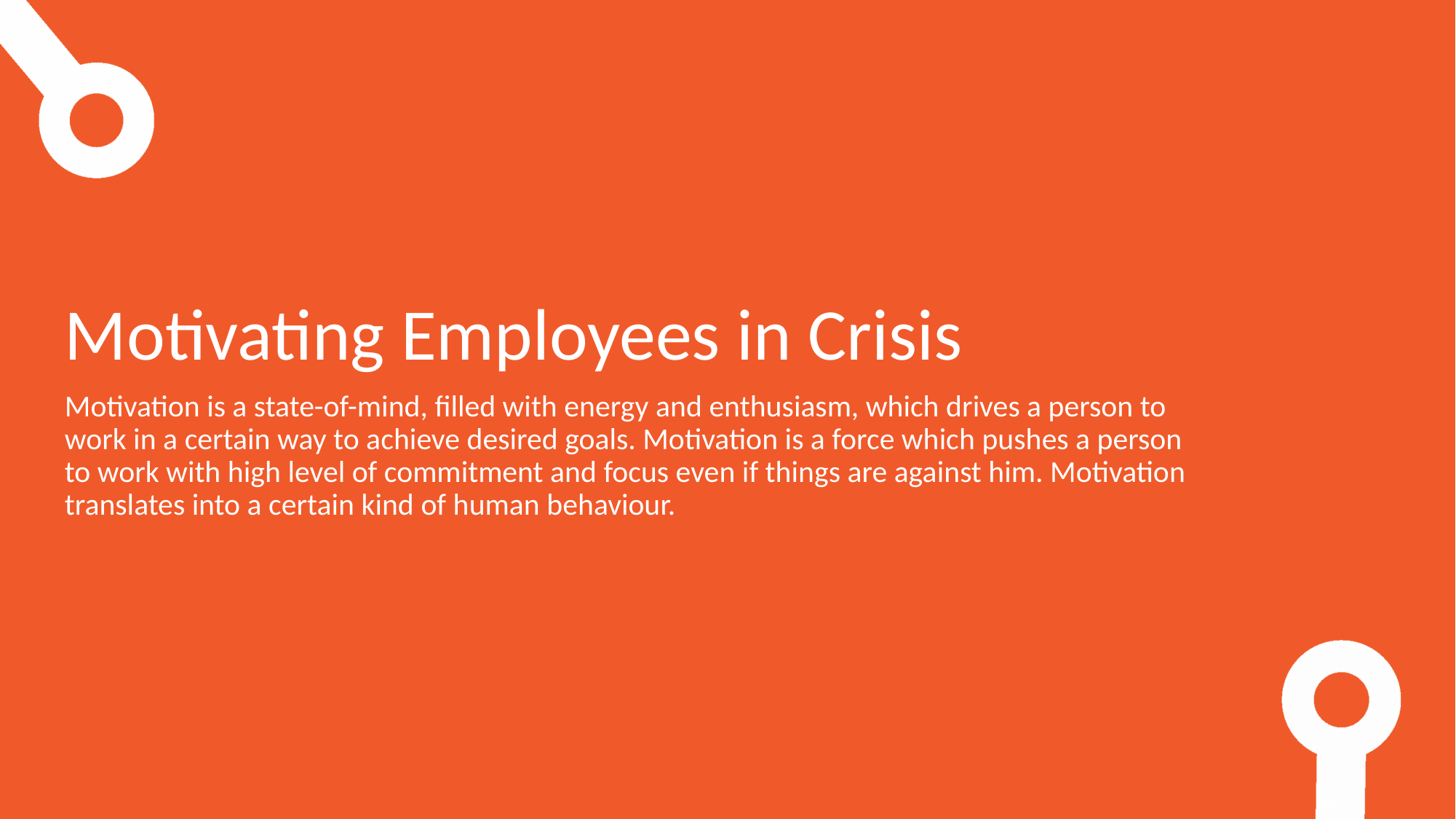

Motivating Employees in Crisis
Motivation is a state-of-mind, filled with energy and enthusiasm, which drives a person to work in a certain way to achieve desired goals. Motivation is a force which pushes a person to work with high level of commitment and focus even if things are against him. Motivation translates into a certain kind of human behaviour.